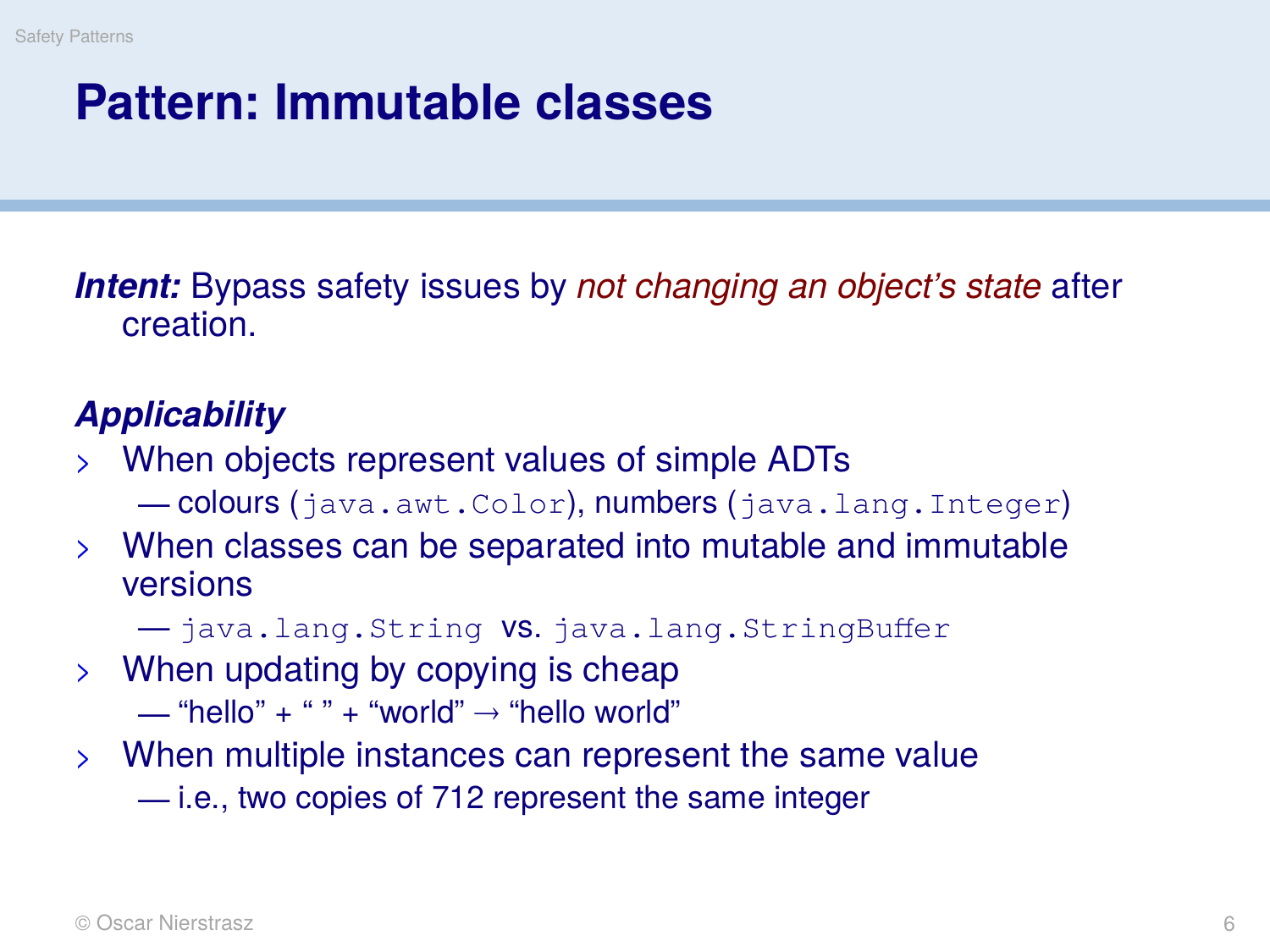

Safety Patterns
# Pattern: Immutable classes
Intent: Bypass safety issues by not changing an object’s state after creation.

Applicability
When objects represent values of simple ADTs
colours (java.awt.Color), numbers (java.lang.Integer)
When classes can be separated into mutable and immutable versions
java.lang.String vs. java.lang.StringBuffer
When updating by copying is cheap
“hello” + “ ” + “world” → “hello world”
When multiple instances can represent the same value
i.e., two copies of 712 represent the same integer
© Oscar Nierstrasz
6